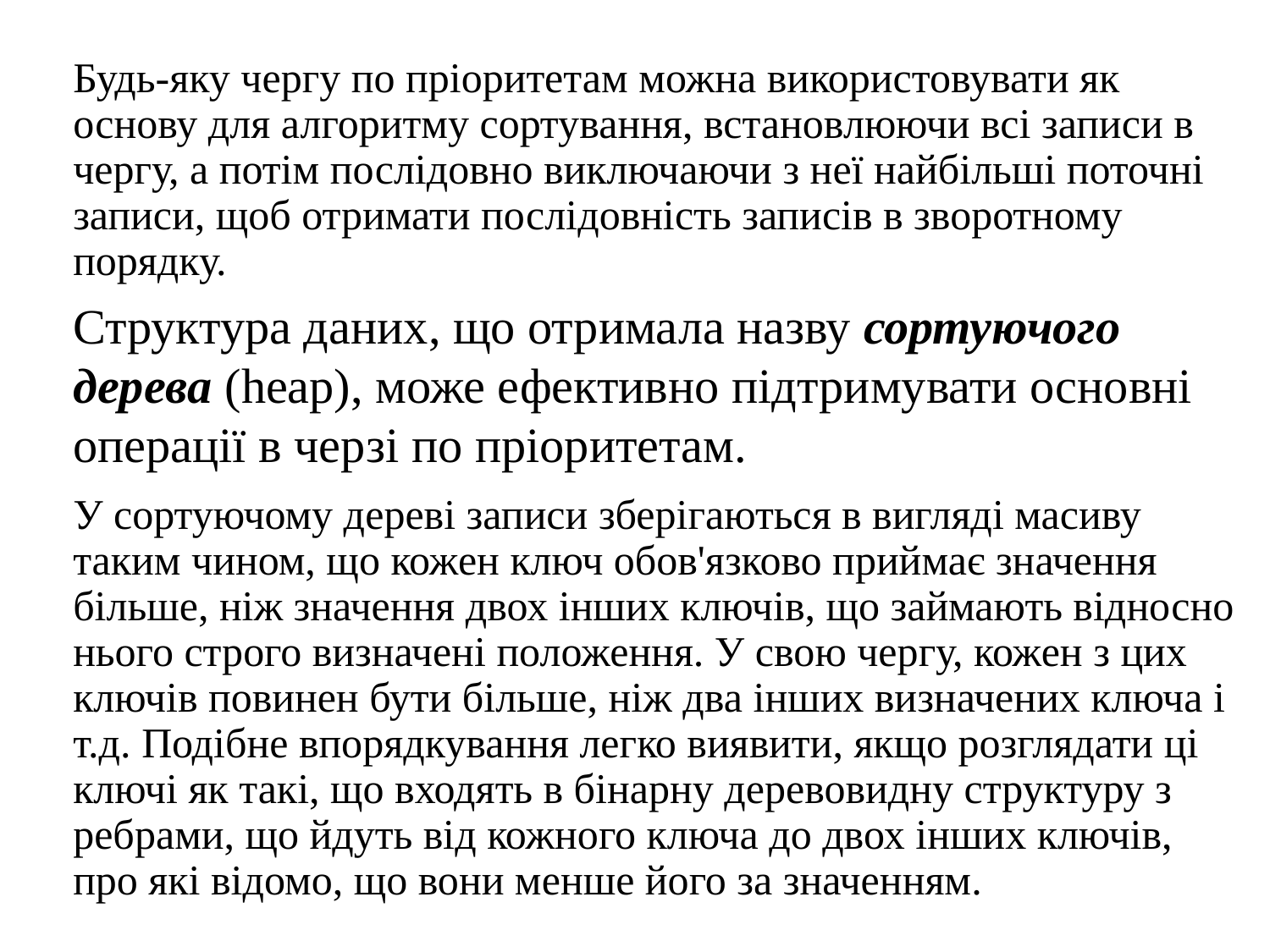

Будь-яку чергу по пріоритетам можна використовувати як основу для алгоритму сортування, встановлюючи всі записи в чергу, а потім послідовно виключаючи з неї найбільші поточні записи, щоб отримати послідовність записів в зворотному порядку.
	Структура даних, що отримала назву сортуючого дерева (heap), може ефективно підтримувати основні операції в черзі по пріоритетам.

	У сортуючому дереві записи зберігаються в вигляді масиву таким чином, що кожен ключ обов'язково приймає значення більше, ніж значення двох інших ключів, що займають відносно нього строго визначені положення. У свою чергу, кожен з цих ключів повинен бути більше, ніж два інших визначених ключа і т.д. Подібне впорядкування легко виявити, якщо розглядати ці ключі як такі, що входять в бінарну деревовидну структуру з ребрами, що йдуть від кожного ключа до двох інших ключів, про які відомо, що вони менше його за значенням.